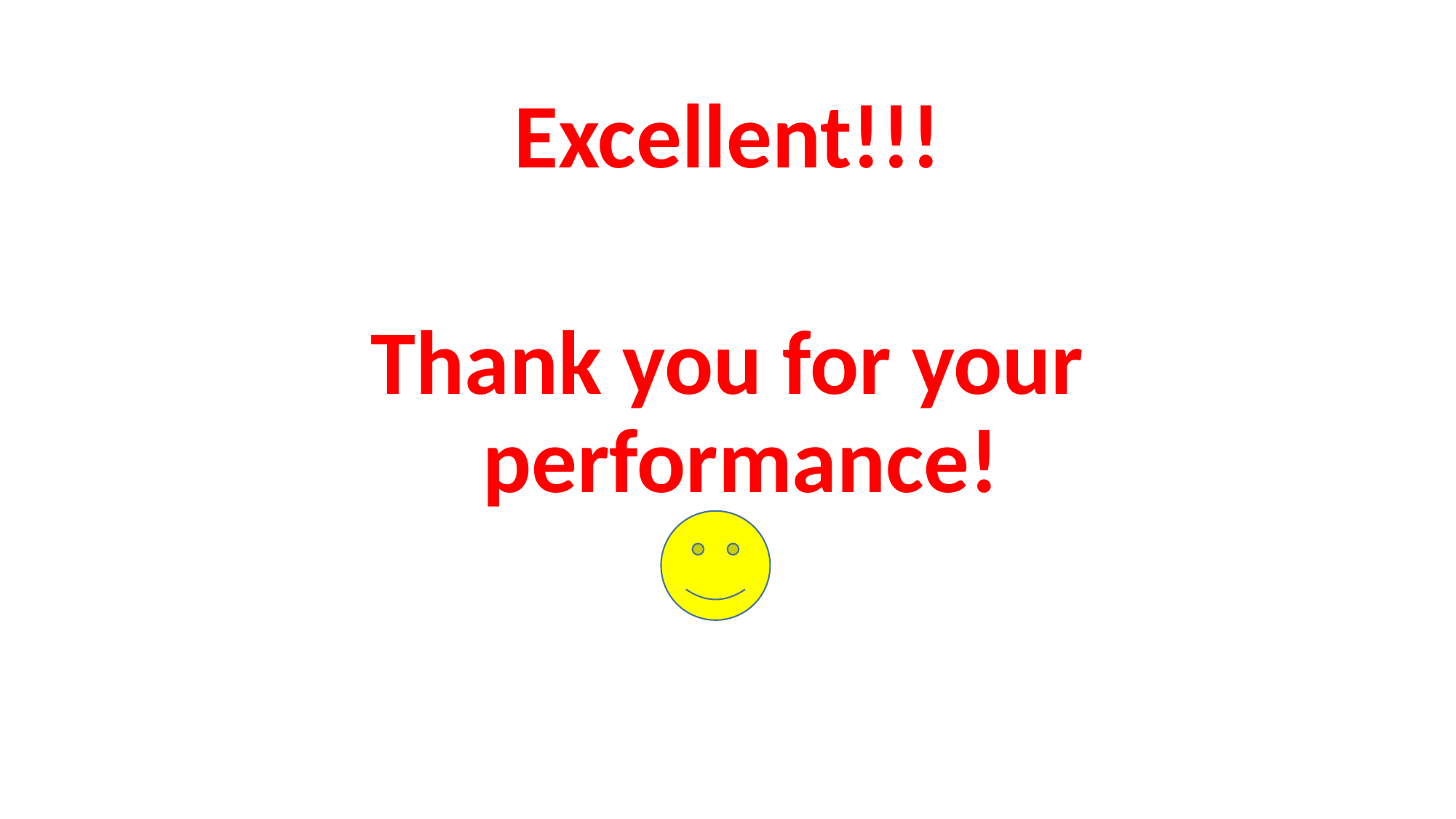

#
Excellent!!!

Thank you for your performance!